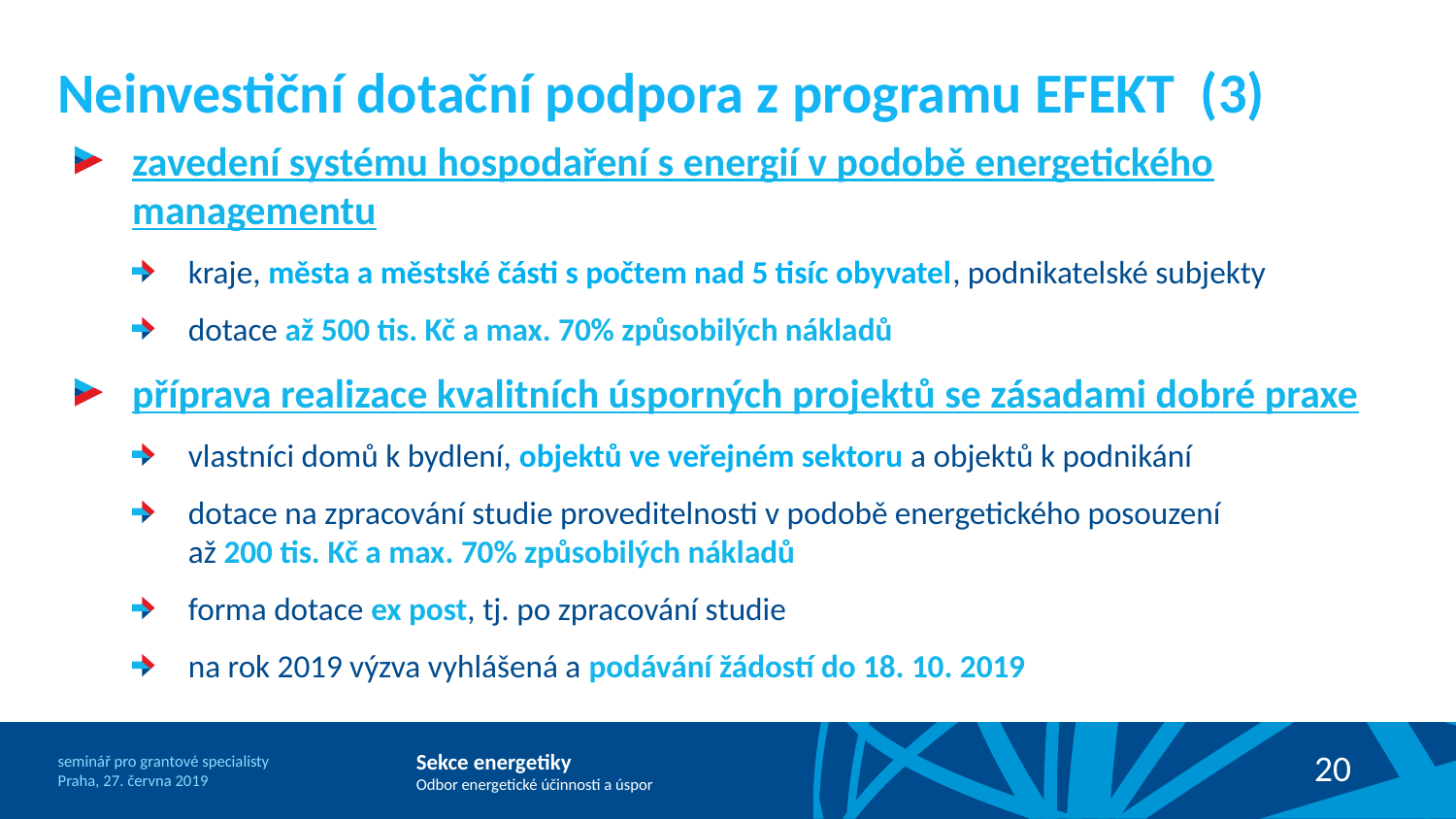

# Neinvestiční dotační podpora z programu EFEKT  (3)
zavedení systému hospodaření s energií v podobě energetického managementu
kraje, města a městské části s počtem nad 5 tisíc obyvatel, podnikatelské subjekty
dotace až 500 tis. Kč a max. 70% způsobilých nákladů
příprava realizace kvalitních úsporných projektů se zásadami dobré praxe
vlastníci domů k bydlení, objektů ve veřejném sektoru a objektů k podnikání
dotace na zpracování studie proveditelnosti v podobě energetického posouzení
až 200 tis. Kč a max. 70% způsobilých nákladů
forma dotace ex post, tj. po zpracování studie
na rok 2019 výzva vyhlášená a podávání žádostí do 18. 10. 2019